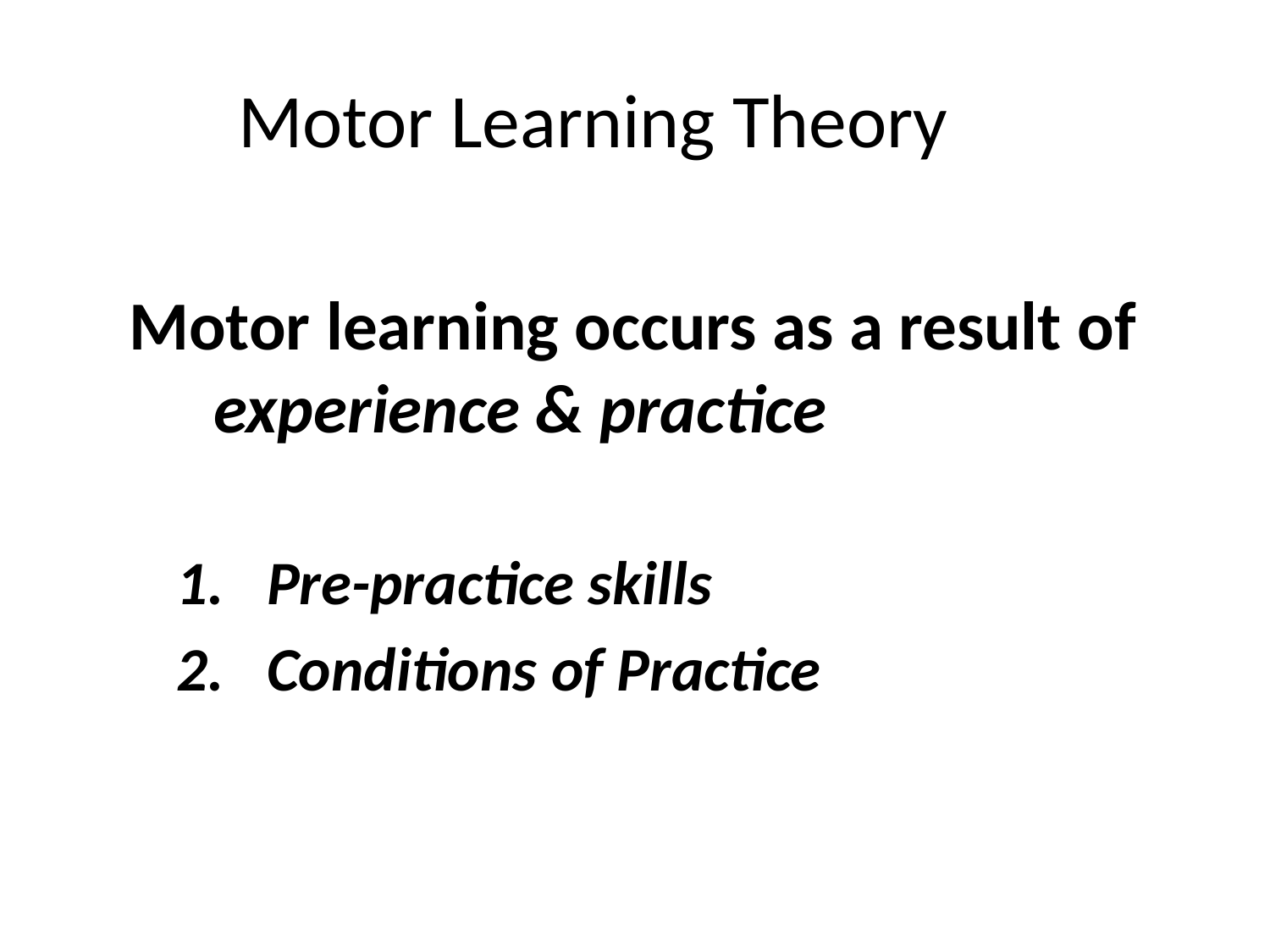

# Motor Learning Theory
Motor learning occurs as a result of experience & practice

Pre-practice skills
Conditions of Practice